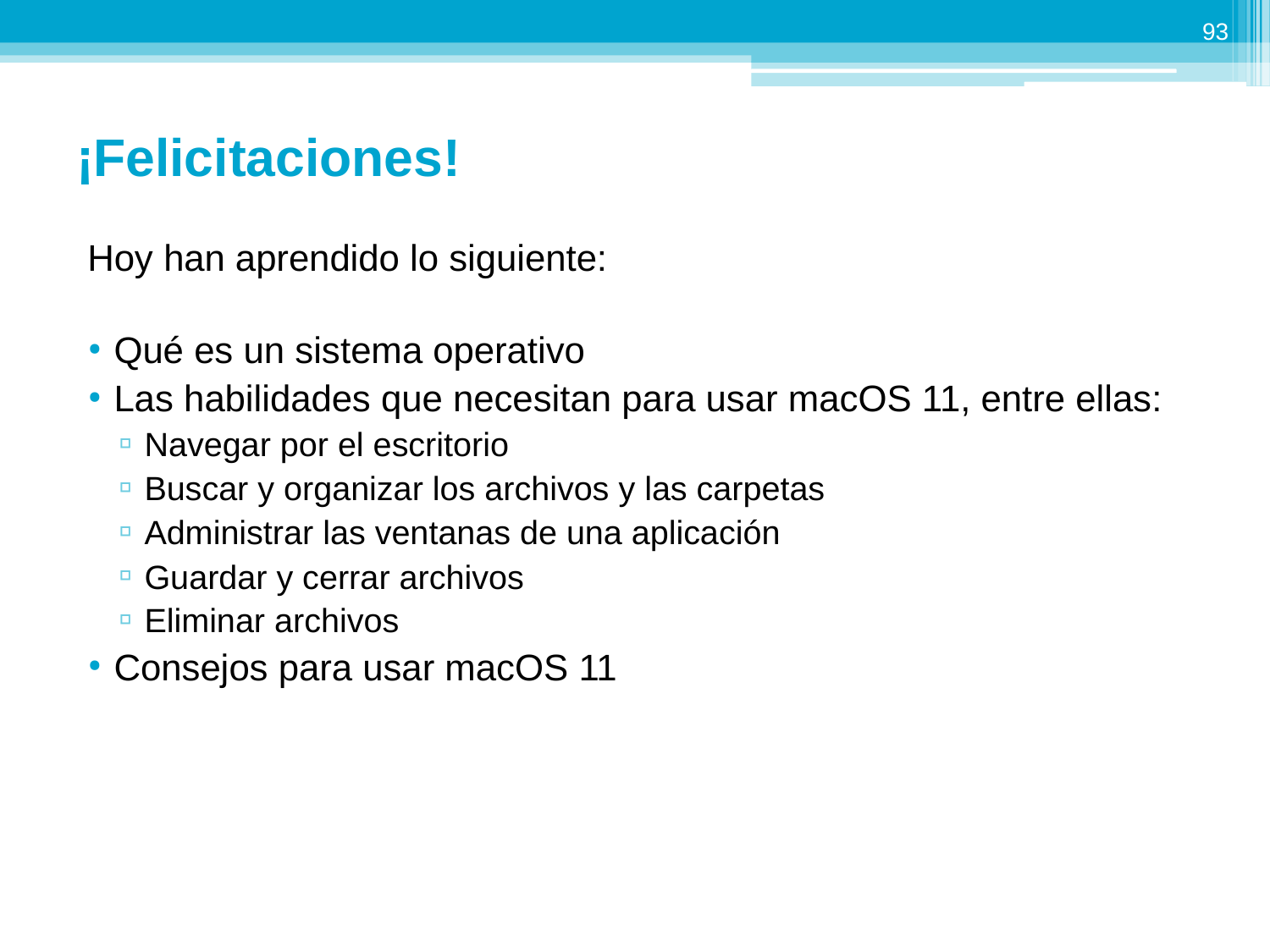

93
# ¡Felicitaciones!
Hoy han aprendido lo siguiente:
Qué es un sistema operativo
Las habilidades que necesitan para usar macOS 11, entre ellas:
Navegar por el escritorio
Buscar y organizar los archivos y las carpetas
Administrar las ventanas de una aplicación
Guardar y cerrar archivos
Eliminar archivos
Consejos para usar macOS 11